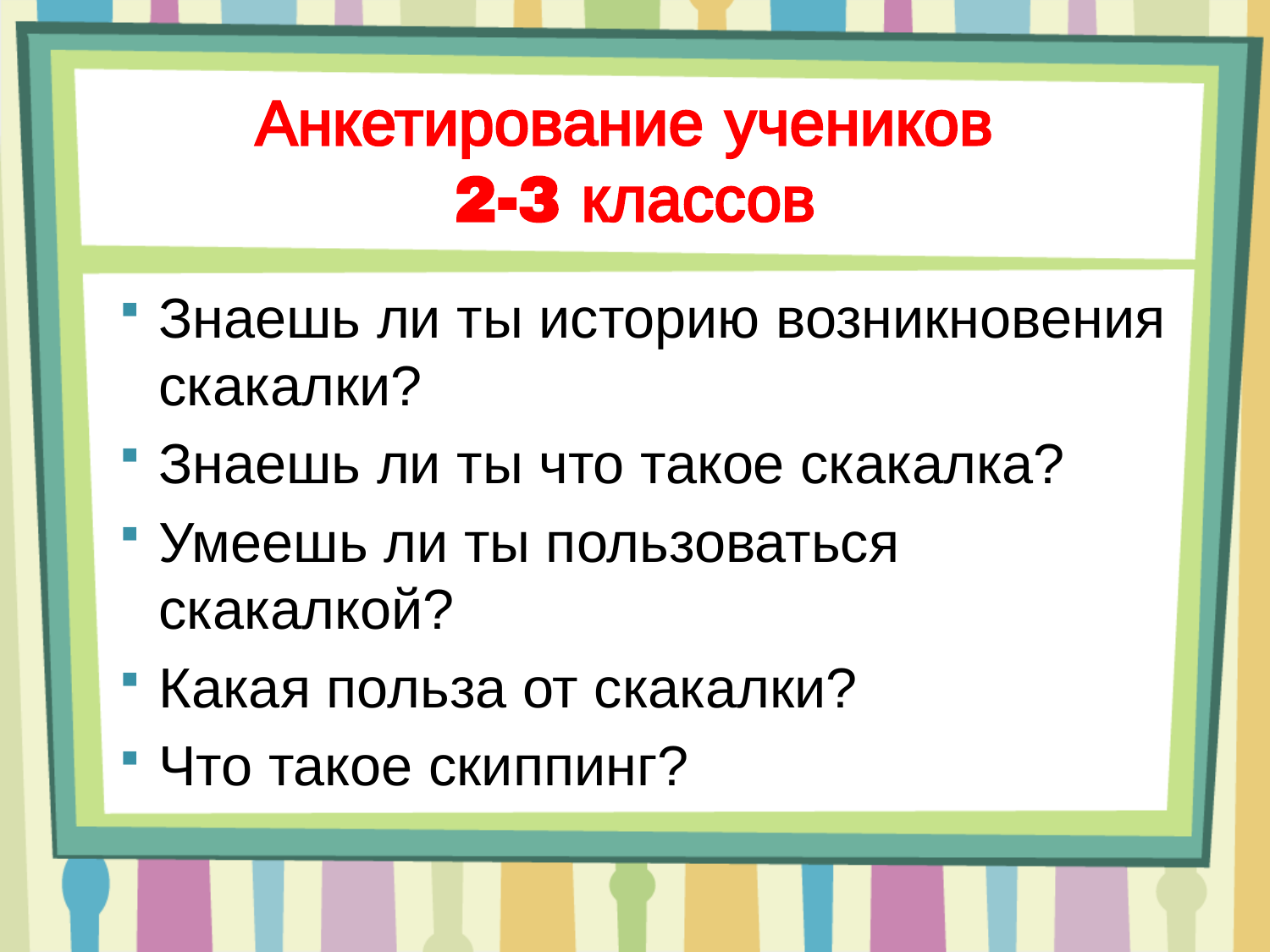

# Анкетирование учеников 2-3 классов
Знаешь ли ты историю возникновения скакалки?
Знаешь ли ты что такое скакалка?
Умеешь ли ты пользоваться скакалкой?
Какая польза от скакалки?
Что такое скиппинг?